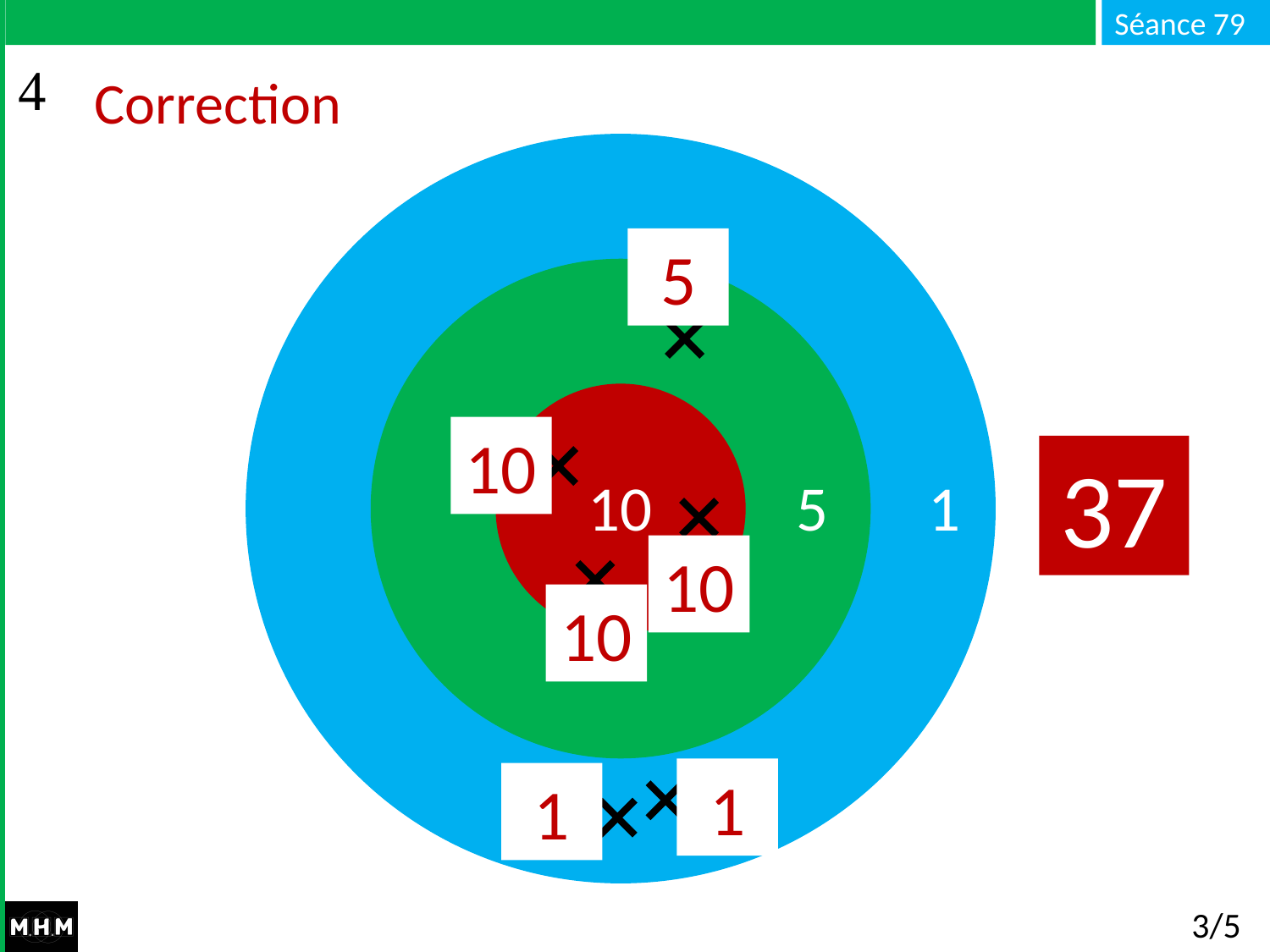

# Correction

5

10

37
10          5       1

10

10
1
1

3/5